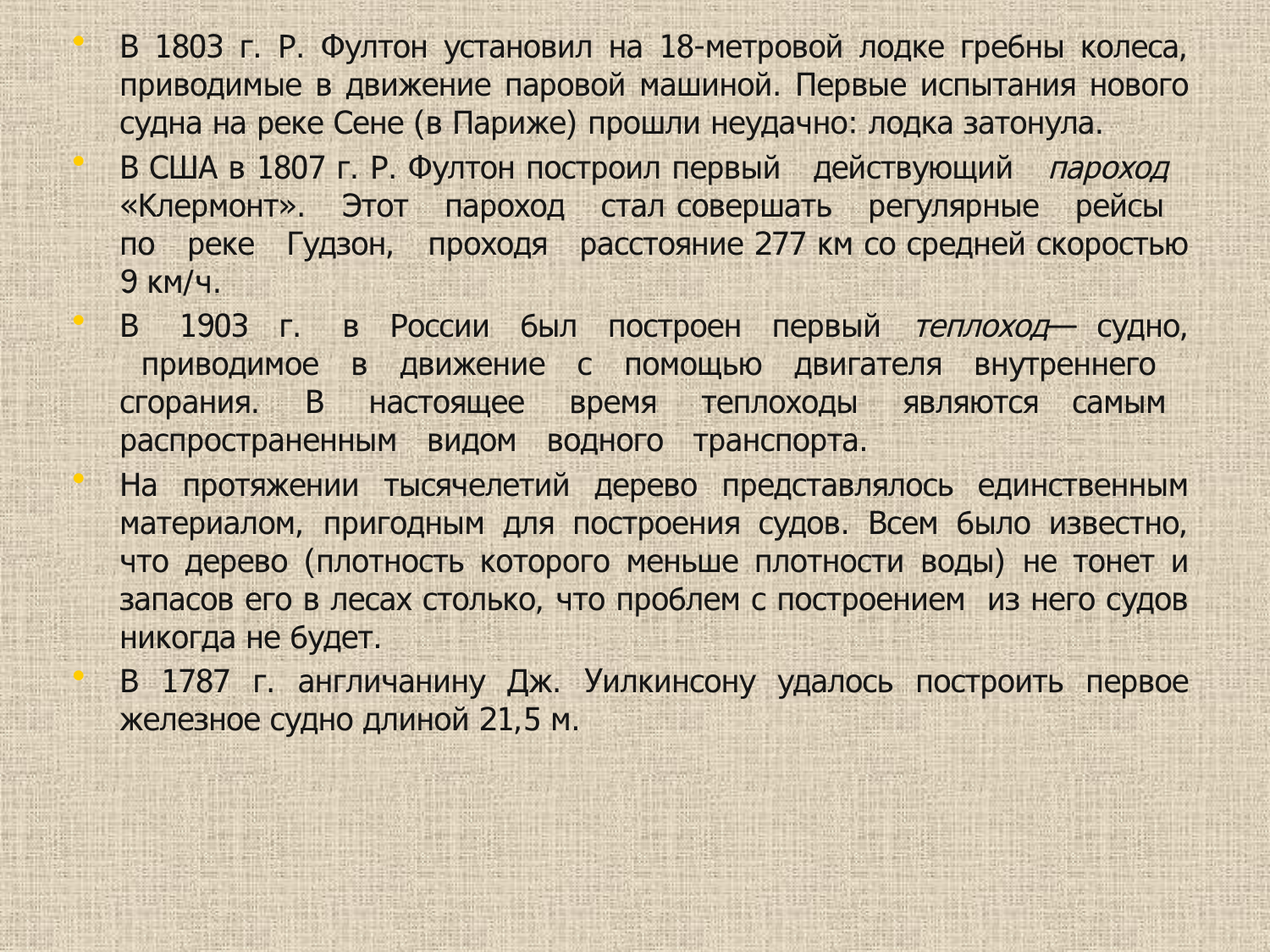

В 1803 г. Р. Фултон установил на 18-метровой лодке гребны колеса, приводимые в движение паровой машиной. Первые испытания нового судна на реке Сене (в Париже) прошли неудачно: лодка затонула.
В США в 1807 г. Р. Фултон построил первый   действующий   пароход   «Клермонт».   Этот   пароход   стал совершать   регулярные   рейсы   по   реке   Гудзон,   проходя   расстояние 277 км со средней скоростью 9 км/ч.
В    1903   г.    в   России   был   построен   первый   теплоход—  судно,   приводимое   в   движение   с   помощью   двигателя   внутреннего    сгорания.    В    настоящее    время    теплоходы    являются   самым   распространенным   видом   водного   транспорта.
На протяжении тысячелетий дерево представлялось единственным материалом, пригодным для построения судов. Всем было известно, что дерево (плотность которого меньше плотности воды) не тонет и запасов его в лесах столько, что проблем с построением  из него судов никогда не будет.
В 1787 г. англичанину Дж. Уилкинсону удалось построить первое железное судно длиной 21,5 м.